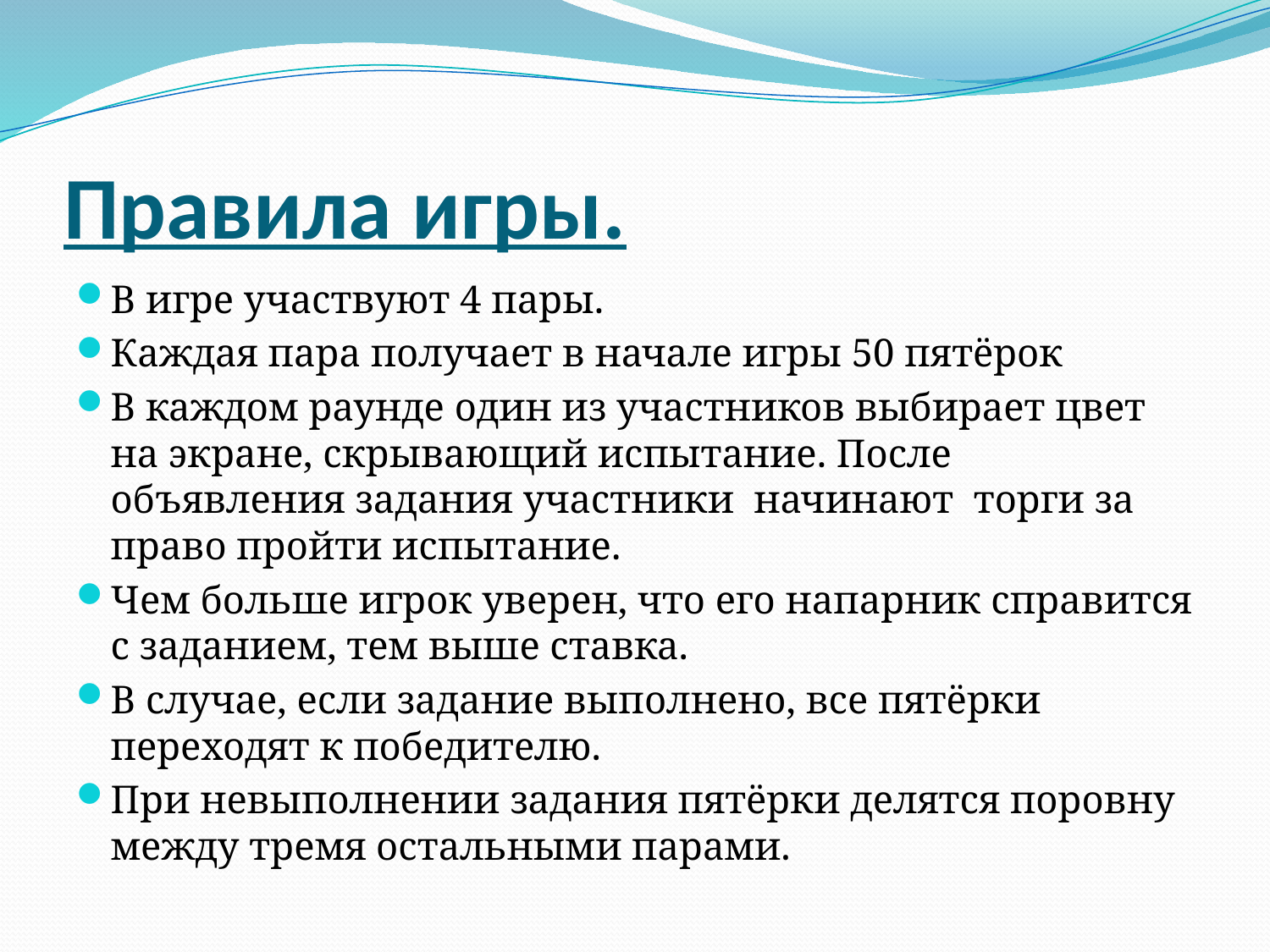

# Правила игры.
В игре участвуют 4 пары.
Каждая пара получает в начале игры 50 пятёрок
В каждом раунде один из участников выбирает цвет на экране, скрывающий испытание. После объявления задания участники  начинают  торги за право пройти испытание.
Чем больше игрок уверен, что его напарник справится с заданием, тем выше ставка.
В случае, если задание выполнено, все пятёрки переходят к победителю.
При невыполнении задания пятёрки делятся поровну между тремя остальными парами.